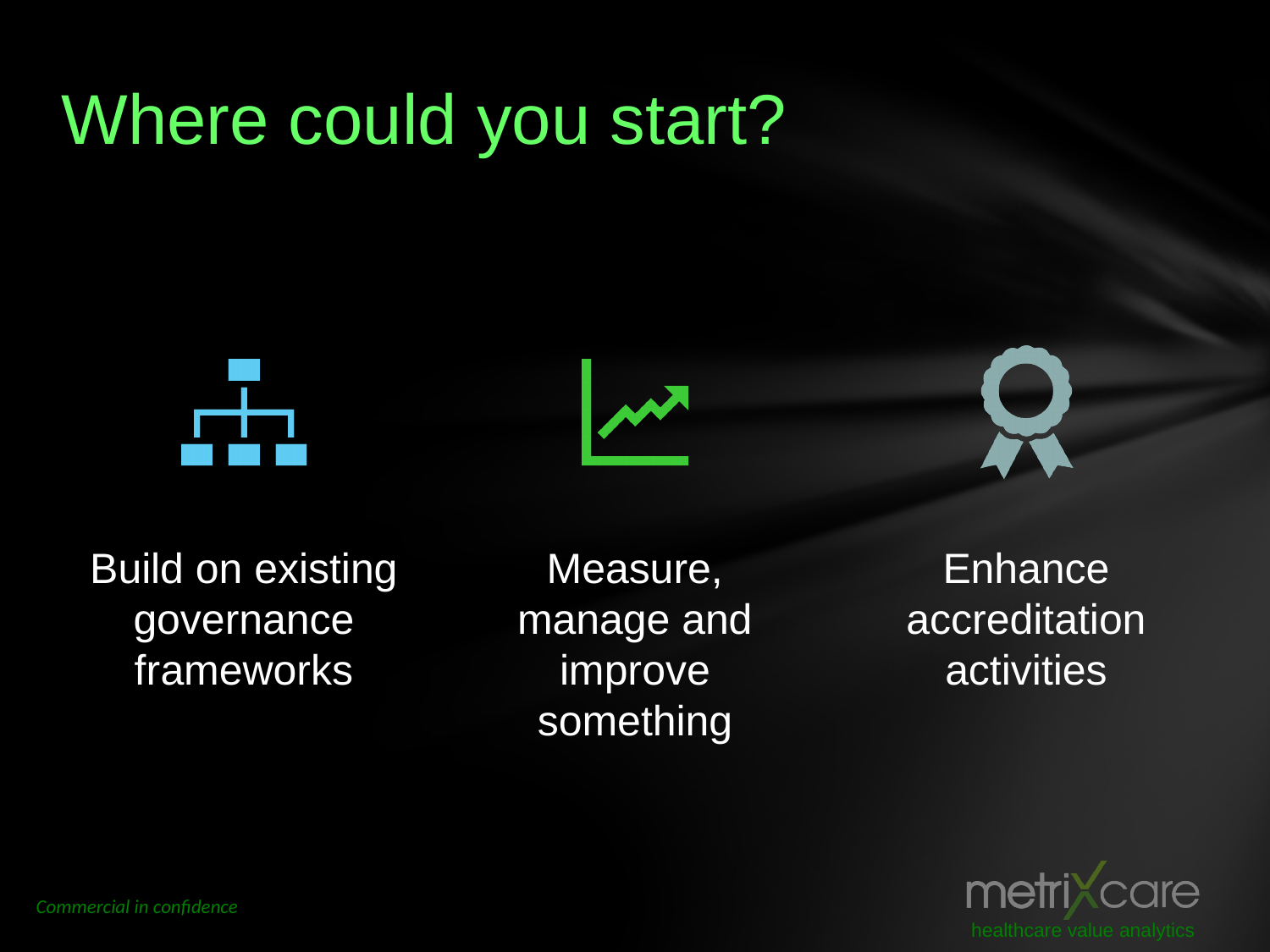

# Where could you start?
Build on existing governance frameworks
Measure, manage and improve something
Enhance accreditation activities